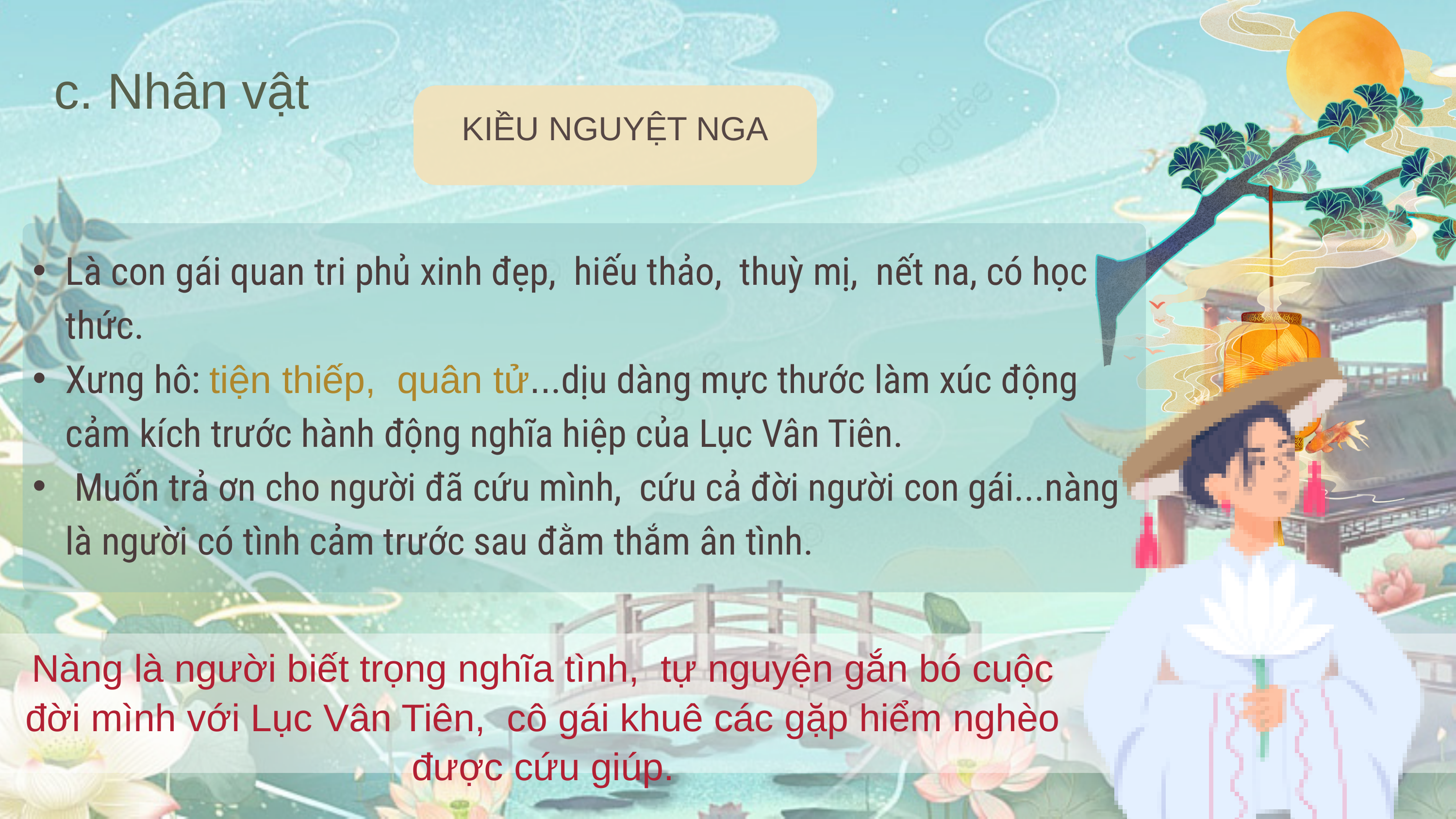

c. Nhân vật

KIỀU NGUYỆT NGA

Là con gái quan tri phủ xinh đẹp,  hiếu thảo,  thuỳ mị,  nết na, có học thức.
Xưng hô: tiện thiếp,  quân tử...dịu dàng mực thước làm xúc động cảm kích trước hành động nghĩa hiệp của Lục Vân Tiên.
 Muốn trả ơn cho người đã cứu mình,  cứu cả đời người con gái...nàng là người có tình cảm trước sau đằm thắm ân tình.

Nàng là người biết trọng nghĩa tình,  tự nguyện gắn bó cuộc đời mình với Lục Vân Tiên,  cô gái khuê các gặp hiểm nghèo được cứu giúp.